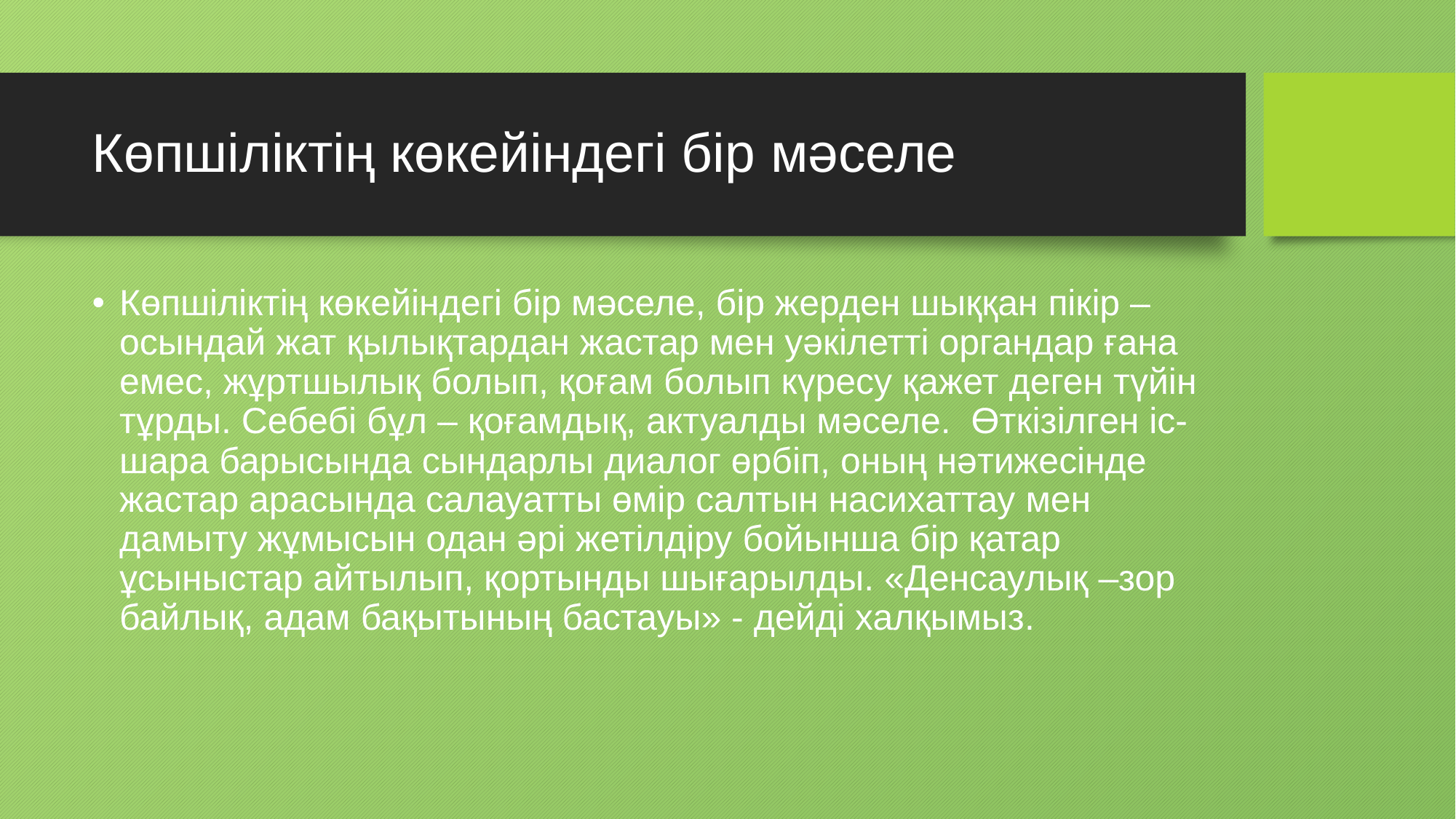

# Көпшіліктің көкейіндегі бір мәселе
Көпшіліктің көкейіндегі бір мәселе, бір жерден шыққан пікір – осындай жат қылықтардан жастар мен уәкілетті органдар ғана емес, жұртшылық болып, қоғам болып күресу қажет деген түйін тұрды. Себебі бұл – қоғамдық, актуалды мәселе.  Өткізілген іс-шара барысында сындарлы диалог өрбіп, оның нәтижесінде жастар арасында салауатты өмір салтын насихаттау мен дамыту жұмысын одан әрі жетілдіру бойынша бір қатар ұсыныстар айтылып, қортынды шығарылды. «Денсаулық –зор байлық, адам бақытының бастауы» - дейді халқымыз.